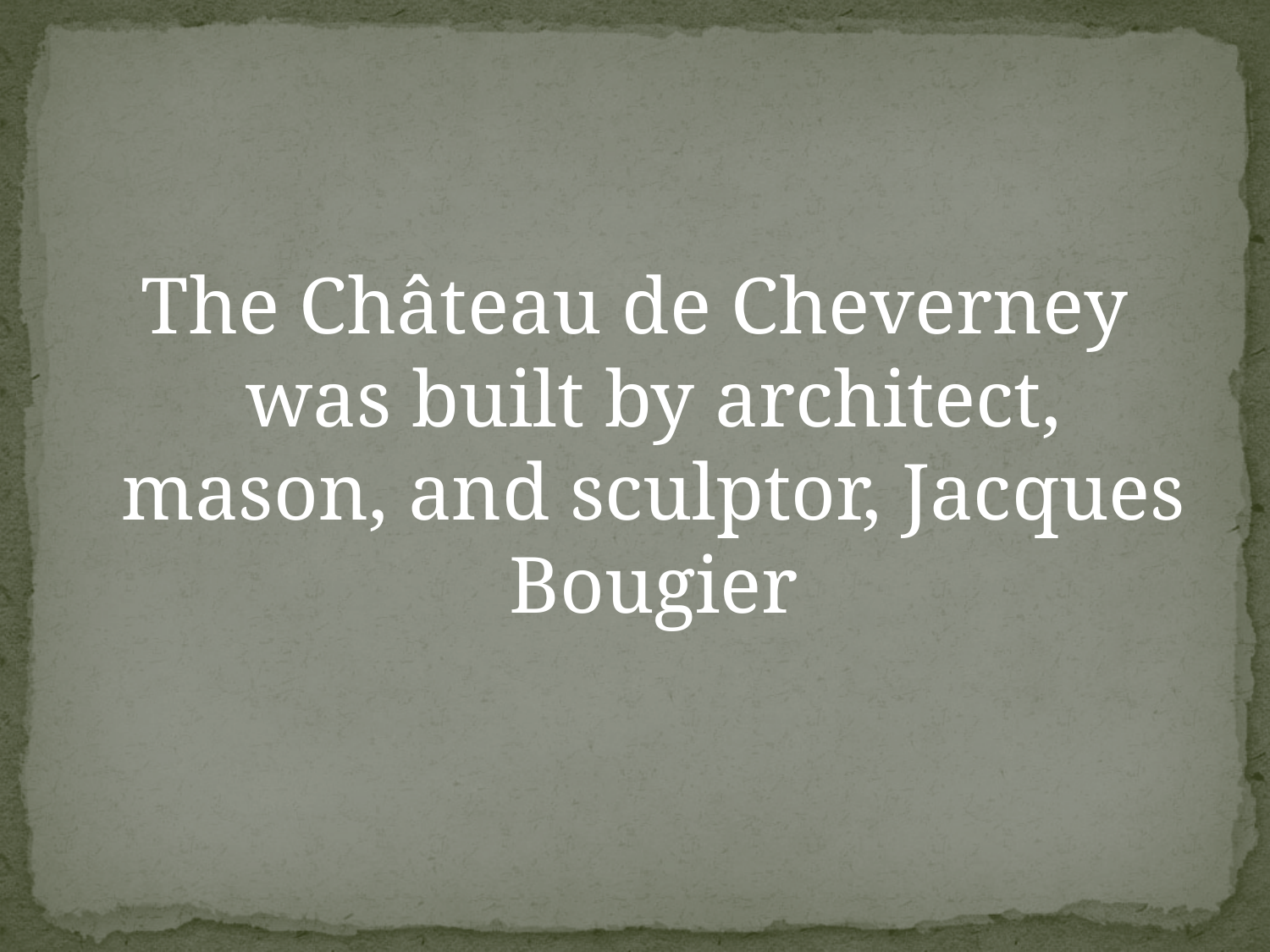

The Château de Cheverney was built by architect, mason, and sculptor, Jacques Bougier